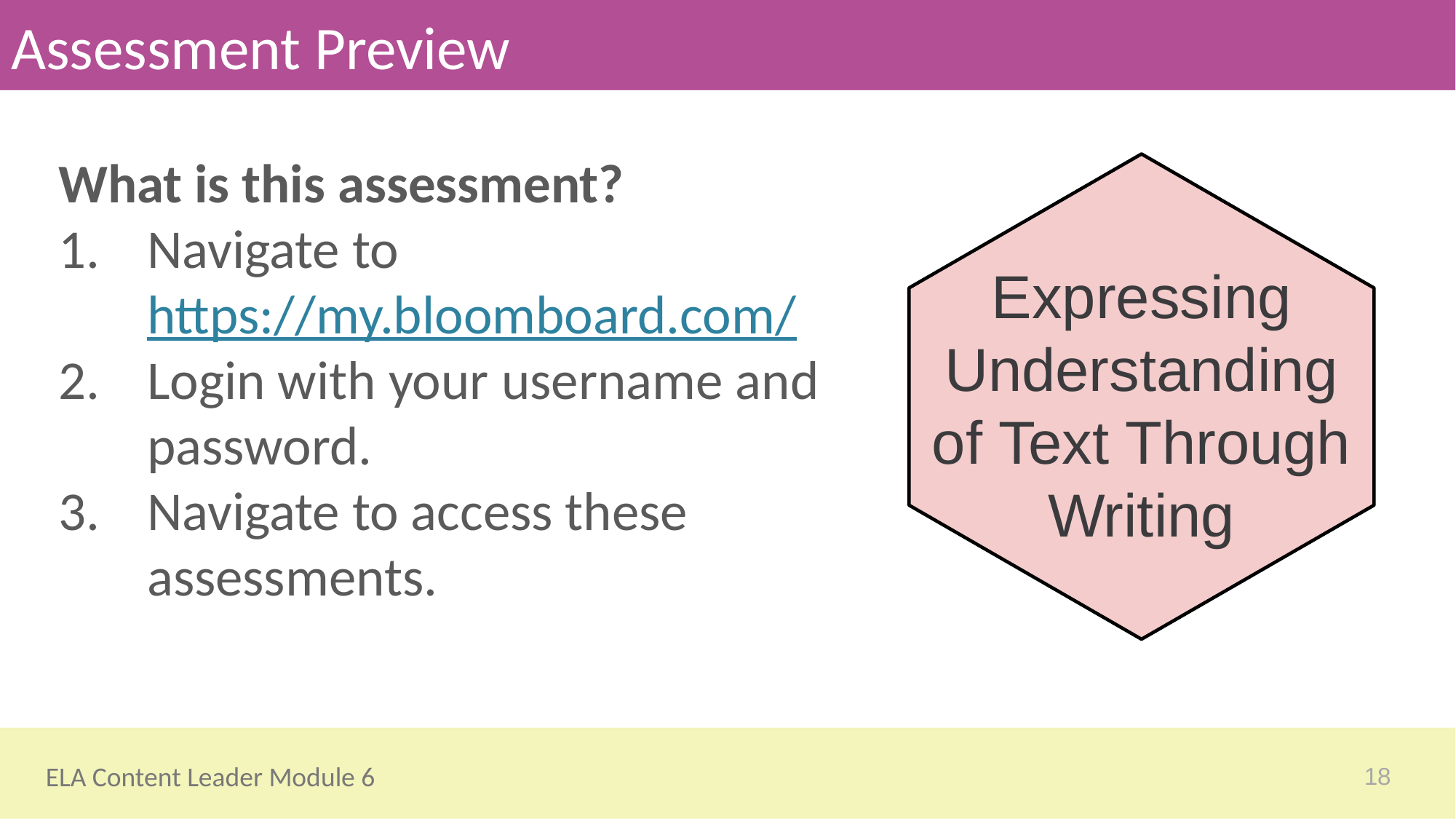

# Assessment Preview
What is this assessment?
Navigate to https://my.bloomboard.com/
Login with your username and password.
Navigate to access these assessments.

Expressing Understanding of Text Through Writing
18